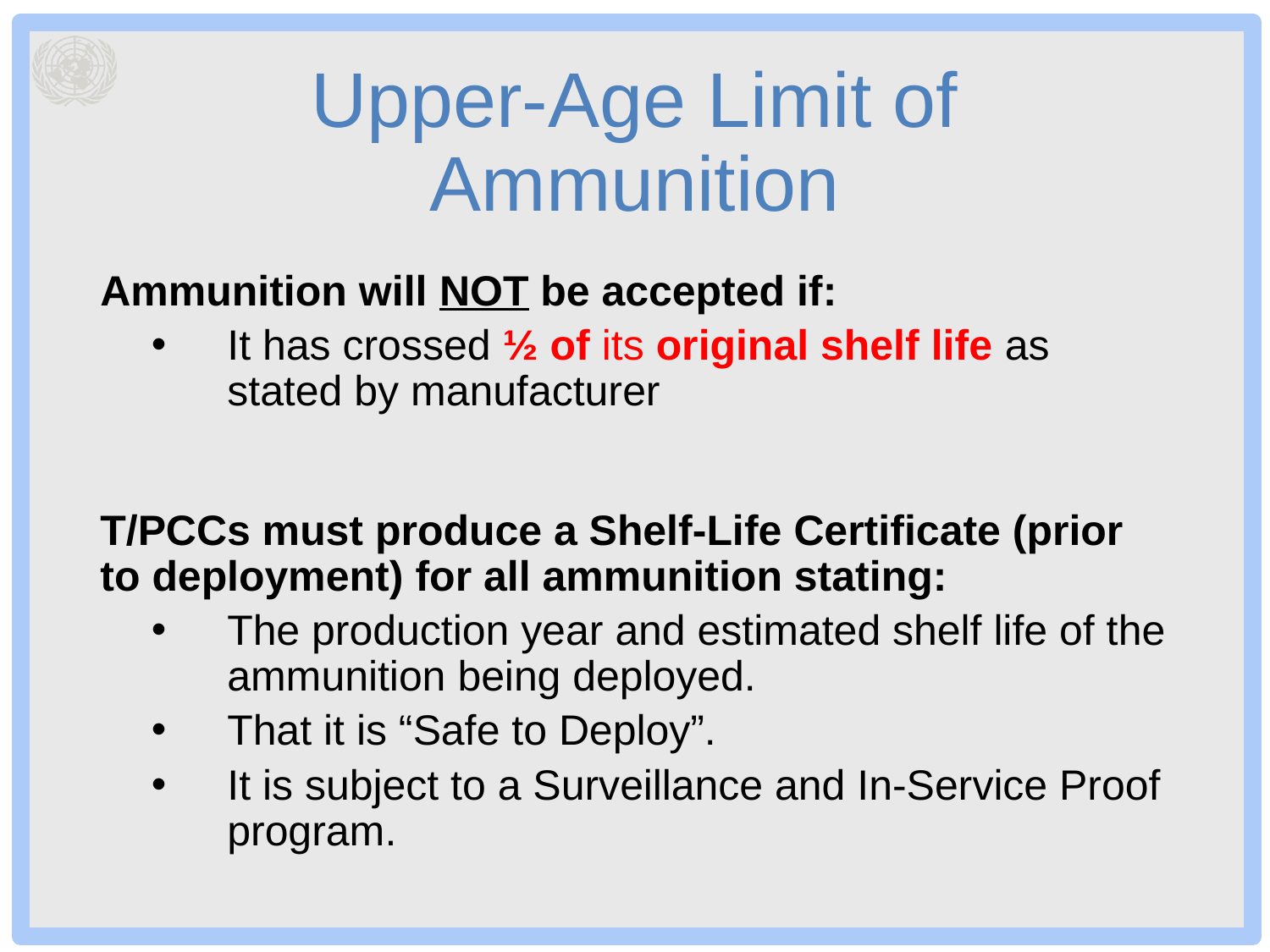

# Upper-Age Limit of Ammunition
Ammunition will NOT be accepted if:
It has crossed ½ of its original shelf life as stated by manufacturer

T/PCCs must produce a Shelf-Life Certificate (prior to deployment) for all ammunition stating:
The production year and estimated shelf life of the ammunition being deployed.
That it is “Safe to Deploy”.
It is subject to a Surveillance and In-Service Proof program.